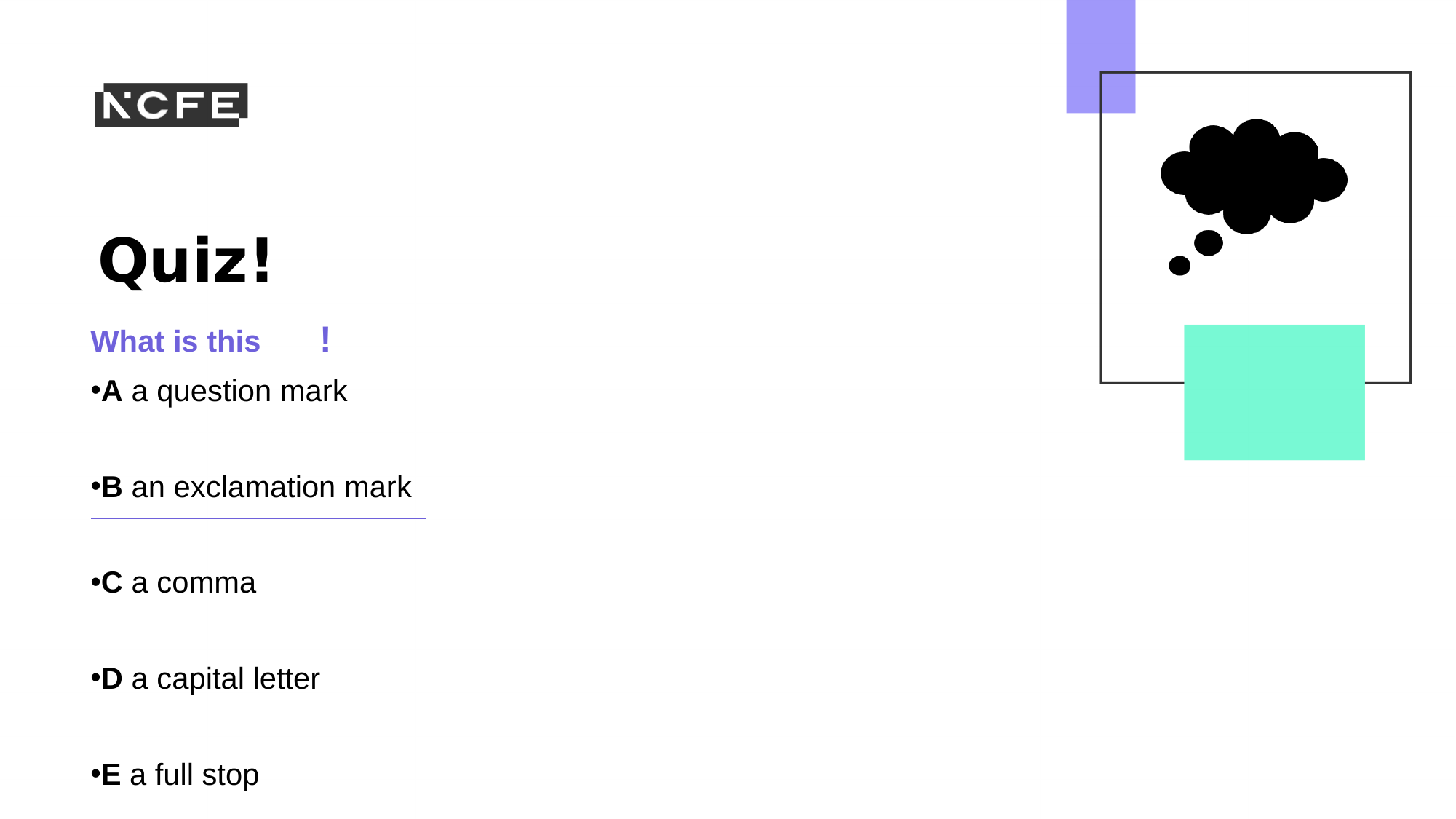

What is this       !
A a question mark

B an exclamation mark

C a comma

D a capital letter

E a full stop